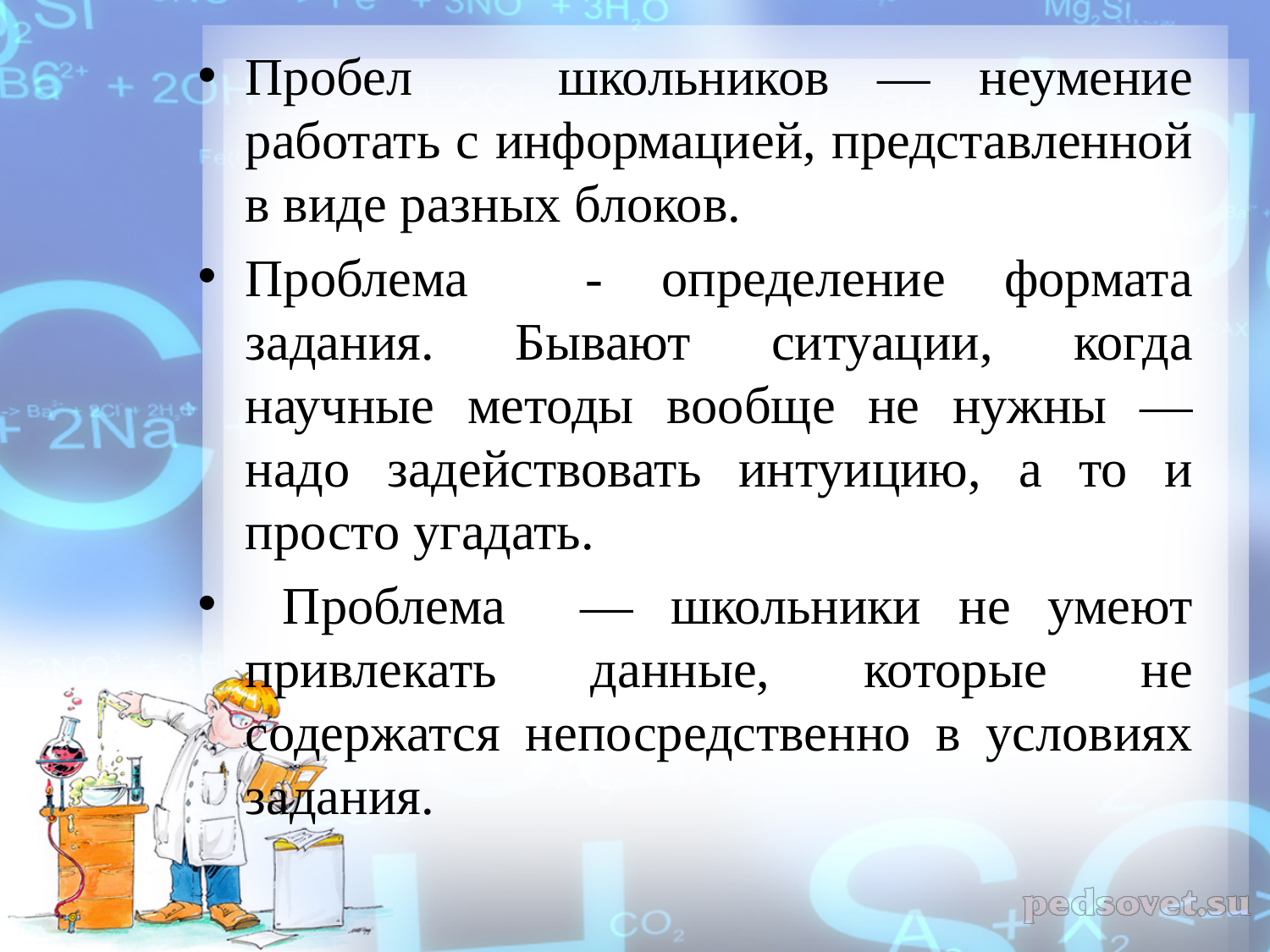

Пробел   школьников — неумение работать с информацией, представленной в виде разных блоков.
Проблема  - определение формата задания. Бывают ситуации, когда научные методы вообще не нужны — надо задействовать интуицию, а то и просто угадать.
 Проблема  — школьники не умеют привлекать данные, которые не содержатся непосредственно в условиях задания.